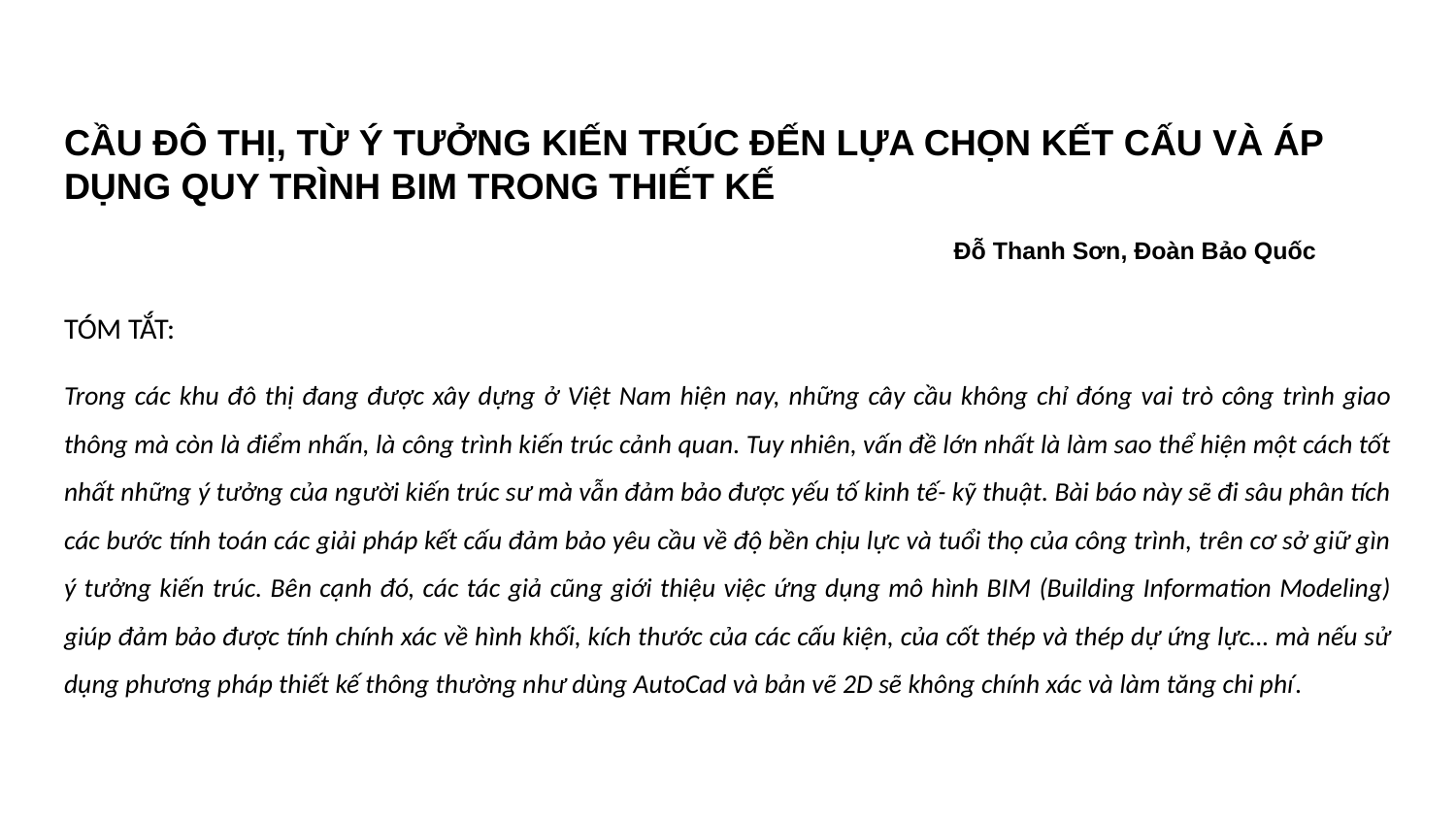

# CẦU ĐÔ THỊ, TỪ Ý TƯỞNG KIẾN TRÚC ĐẾN LỰA CHỌN KẾT CẤU VÀ ÁP DỤNG QUY TRÌNH BIM TRONG THIẾT KẾ
Đỗ Thanh Sơn, Đoàn Bảo Quốc
TÓM TẮT:
Trong các khu đô thị đang được xây dựng ở Việt Nam hiện nay, những cây cầu không chỉ đóng vai trò công trình giao thông mà còn là điểm nhấn, là công trình kiến trúc cảnh quan. Tuy nhiên, vấn đề lớn nhất là làm sao thể hiện một cách tốt nhất những ý tưởng của người kiến trúc sư mà vẫn đảm bảo được yếu tố kinh tế- kỹ thuật. Bài báo này sẽ đi sâu phân tích các bước tính toán các giải pháp kết cấu đảm bảo yêu cầu về độ bền chịu lực và tuổi thọ của công trình, trên cơ sở giữ gìn ý tưởng kiến trúc. Bên cạnh đó, các tác giả cũng giới thiệu việc ứng dụng mô hình BIM (Building Information Modeling) giúp đảm bảo được tính chính xác về hình khối, kích thước của các cấu kiện, của cốt thép và thép dự ứng lực… mà nếu sử dụng phương pháp thiết kế thông thường như dùng AutoCad và bản vẽ 2D sẽ không chính xác và làm tăng chi phí.